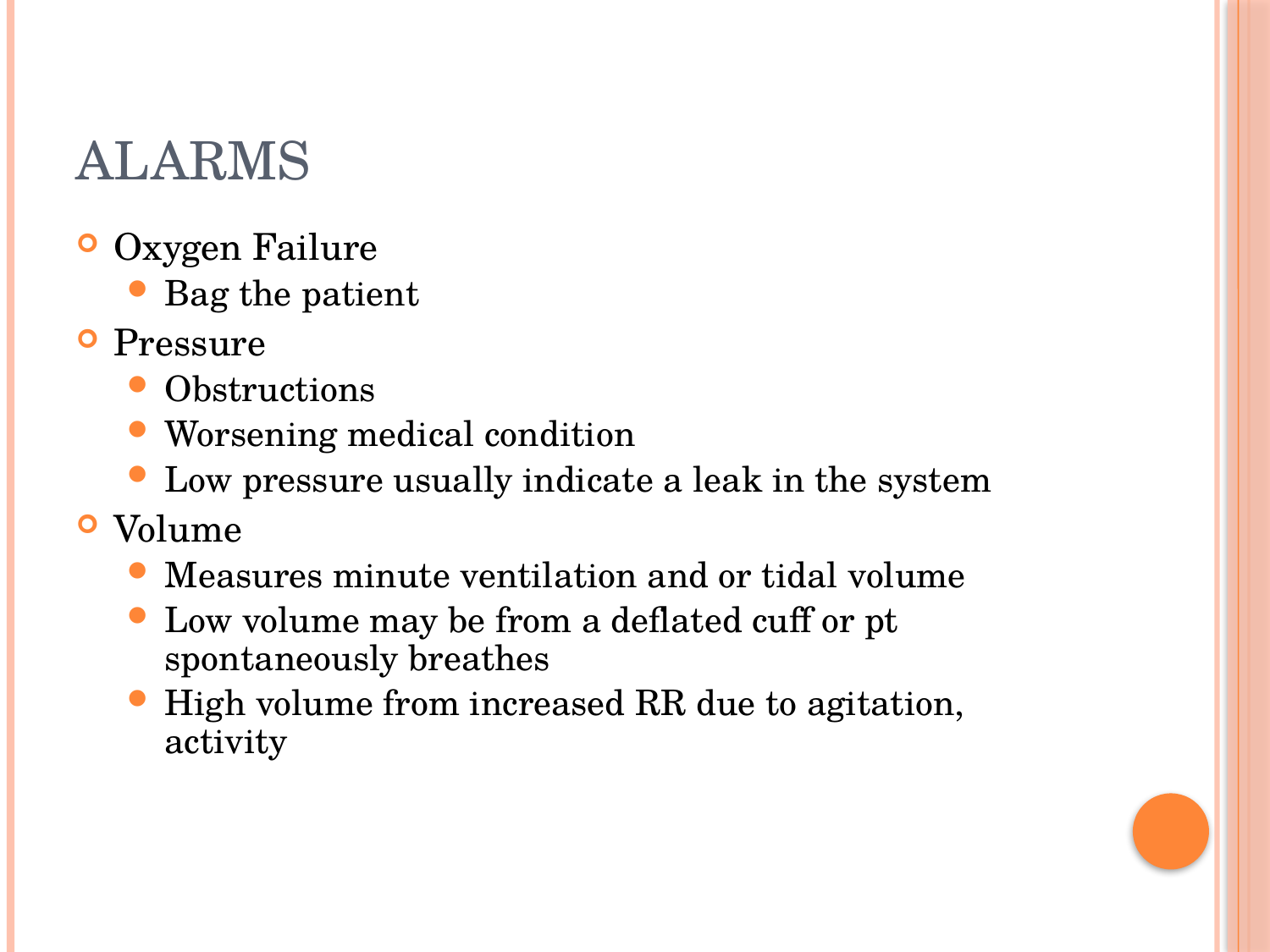

# Alarms
Oxygen Failure
Bag the patient
Pressure
Obstructions
Worsening medical condition
Low pressure usually indicate a leak in the system
Volume
Measures minute ventilation and or tidal volume
Low volume may be from a deflated cuff or pt spontaneously breathes
High volume from increased RR due to agitation, activity